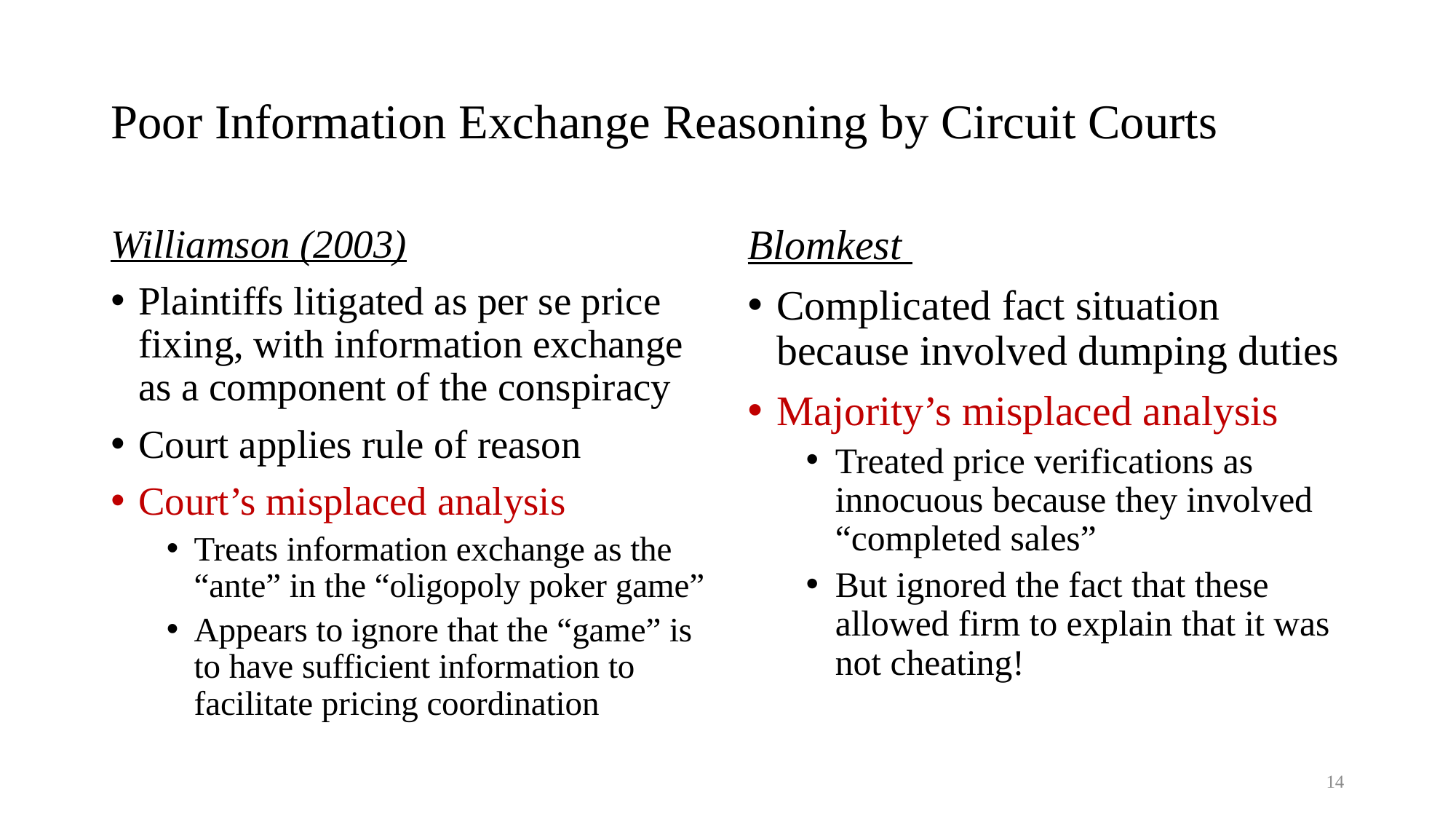

# Poor Information Exchange Reasoning by Circuit Courts
Williamson (2003)
Plaintiffs litigated as per se price fixing, with information exchange as a component of the conspiracy
Court applies rule of reason
Court’s misplaced analysis
Treats information exchange as the “ante” in the “oligopoly poker game”
Appears to ignore that the “game” is to have sufficient information to facilitate pricing coordination
Blomkest
Complicated fact situation because involved dumping duties
Majority’s misplaced analysis
Treated price verifications as innocuous because they involved “completed sales”
But ignored the fact that these allowed firm to explain that it was not cheating!
14